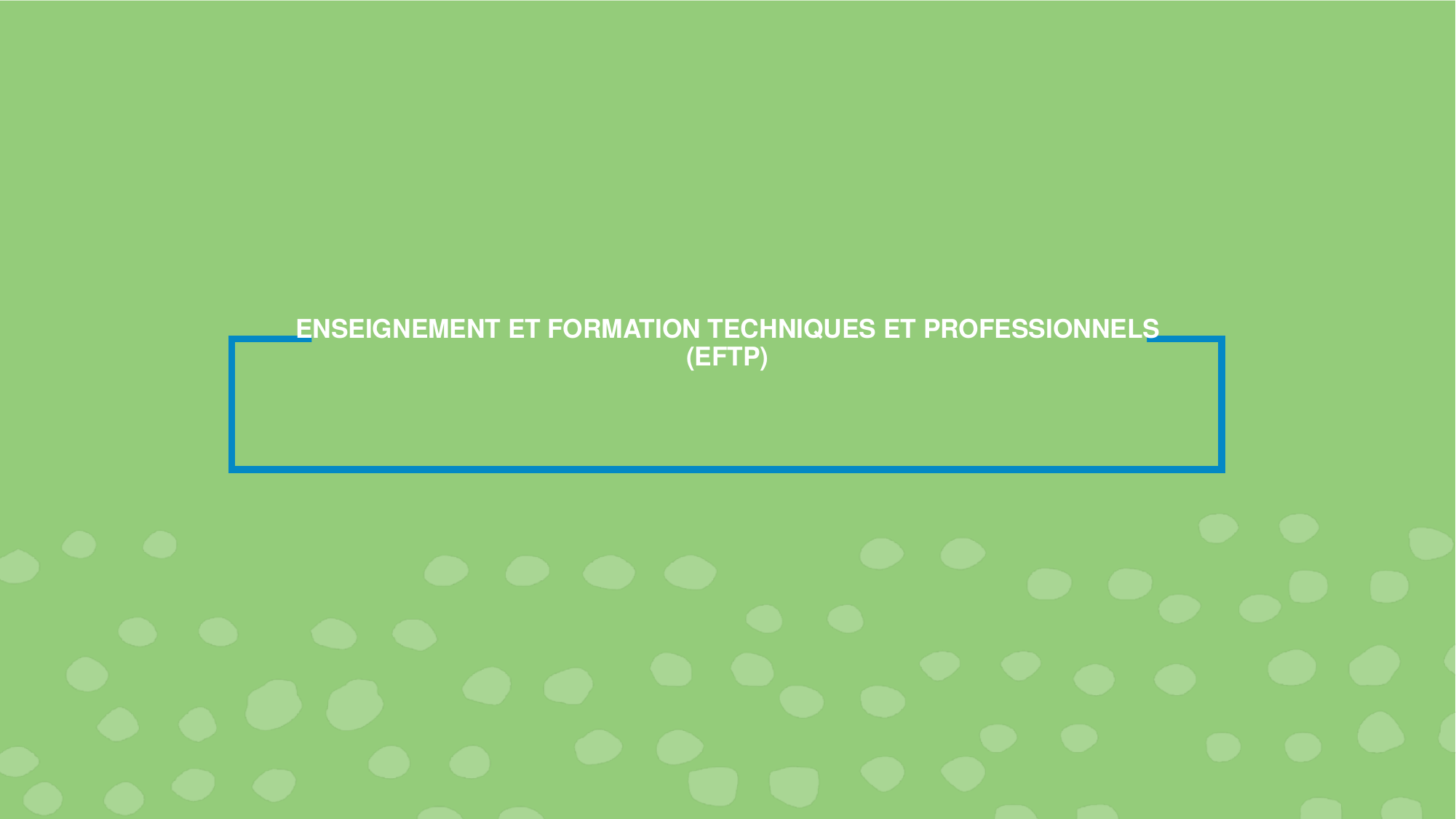

# ENSEIGNEMENT ET FORMATION TECHNIQUES ET PROFESSIONNELS (EFTP)